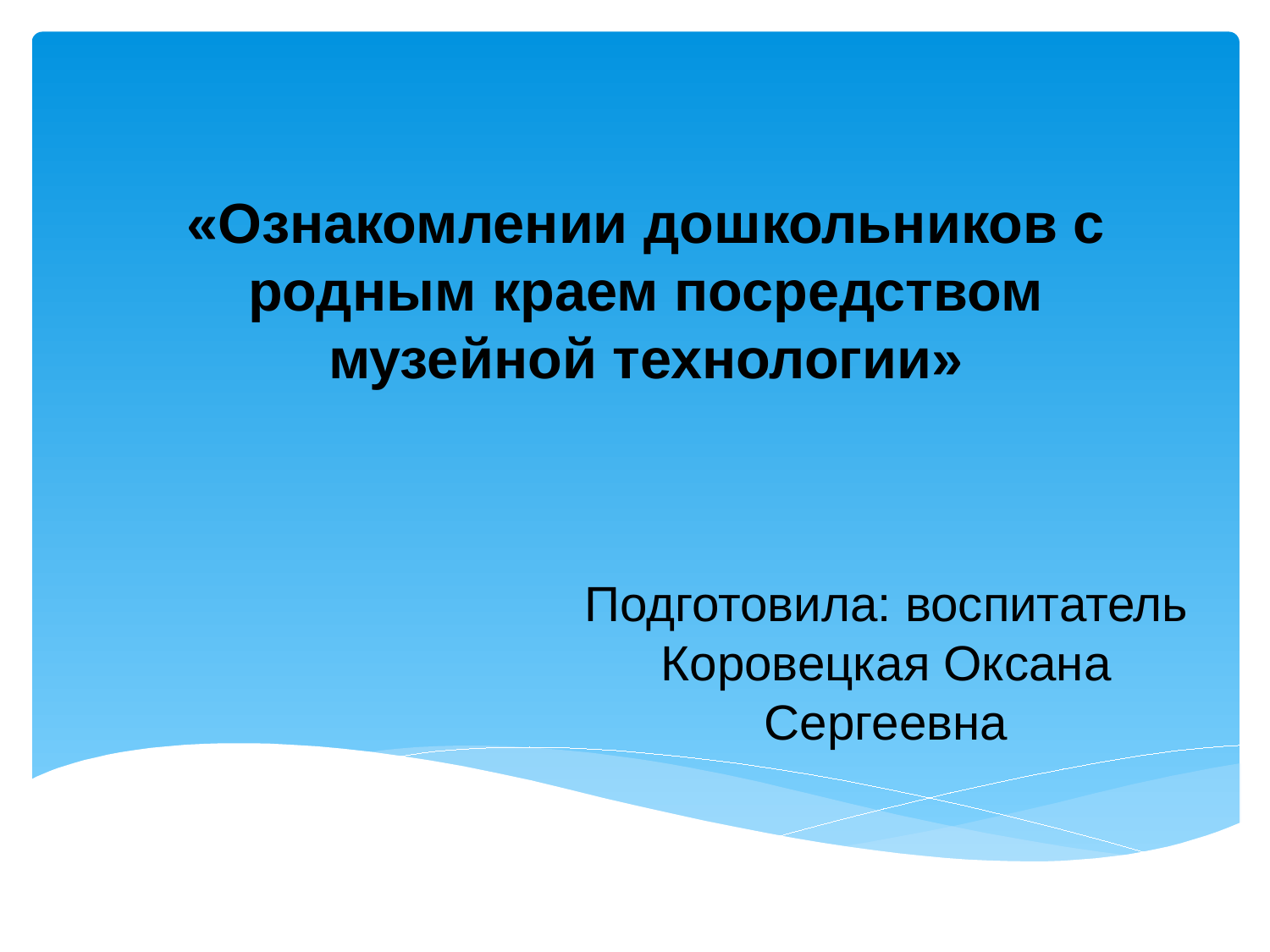

# «Ознакомлении дошкольников с родным краем посредством музейной технологии»
Подготовила: воспитатель Коровецкая Оксана Сергеевна